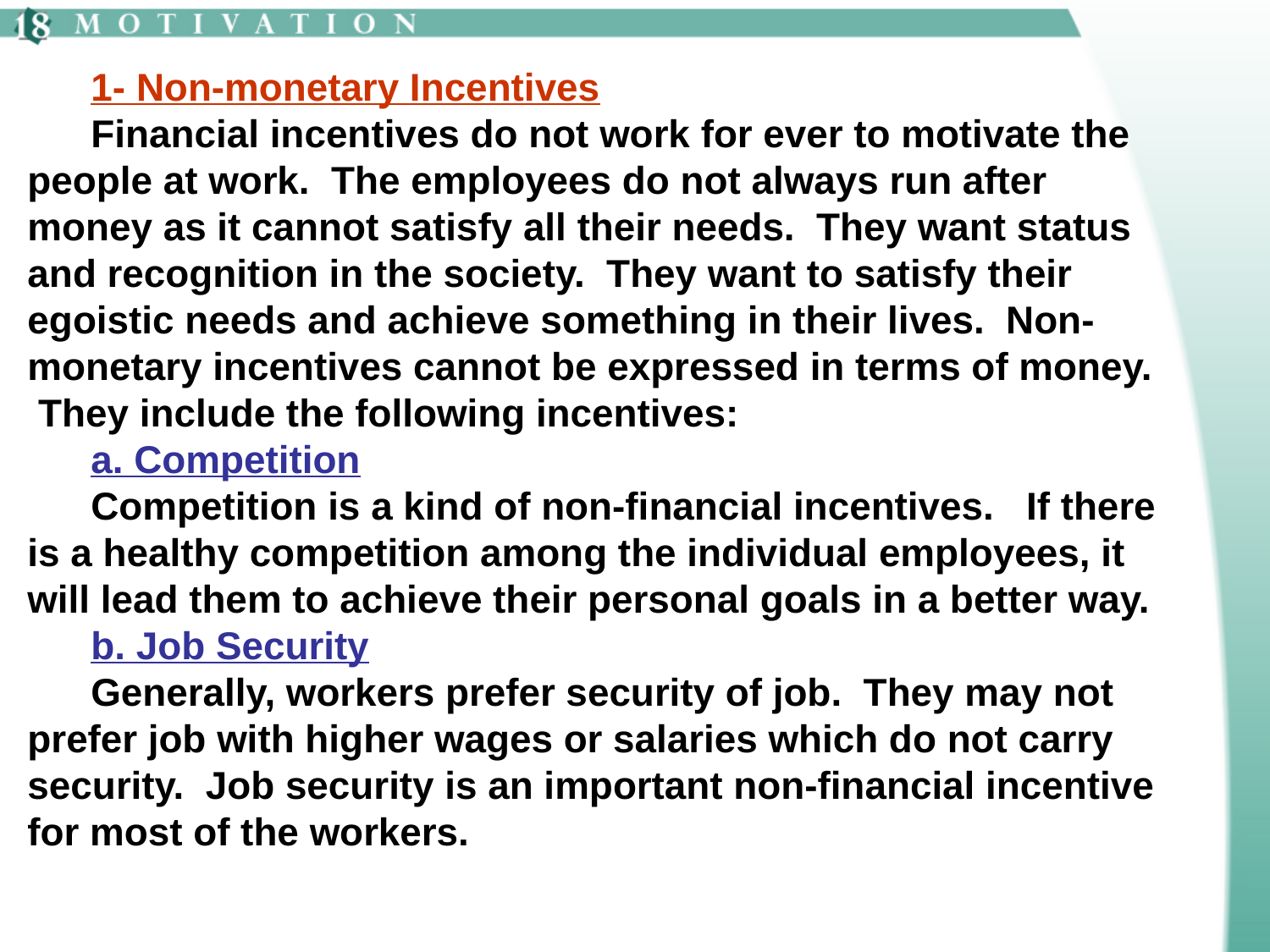

1- Non-monetary Incentives
Financial incentives do not work for ever to motivate the people at work.  The employees do not always run after money as it cannot satisfy all their needs.  They want status and recognition in the society.  They want to satisfy their egoistic needs and achieve something in their lives.  Non-monetary incentives cannot be expressed in terms of money.  They include the following incentives:
a. Competition
Competition is a kind of non-financial incentives.   If there is a healthy competition among the individual employees, it will lead them to achieve their personal goals in a better way.
b. Job Security
Generally, workers prefer security of job.  They may not prefer job with higher wages or salaries which do not carry security.  Job security is an important non-financial incentive for most of the workers.